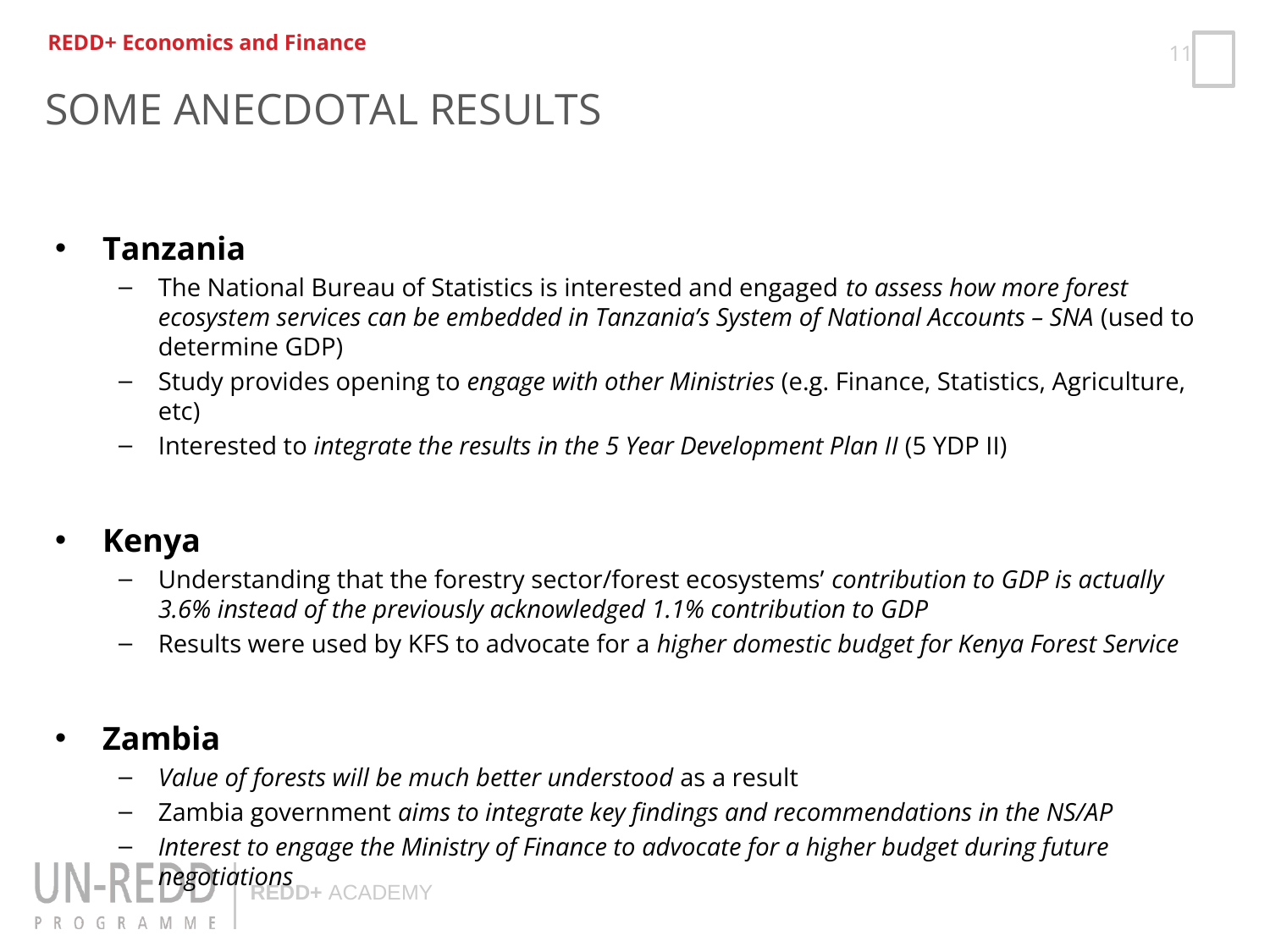

REDD+ Economics and Finance
SOME ANECDOTAL RESULTS
Tanzania
The National Bureau of Statistics is interested and engaged to assess how more forest ecosystem services can be embedded in Tanzania’s System of National Accounts – SNA (used to determine GDP)
Study provides opening to engage with other Ministries (e.g. Finance, Statistics, Agriculture, etc)
Interested to integrate the results in the 5 Year Development Plan II (5 YDP II)

Kenya
Understanding that the forestry sector/forest ecosystems’ contribution to GDP is actually 3.6% instead of the previously acknowledged 1.1% contribution to GDP
Results were used by KFS to advocate for a higher domestic budget for Kenya Forest Service

Zambia
Value of forests will be much better understood as a result
Zambia government aims to integrate key findings and recommendations in the NS/AP
Interest to engage the Ministry of Finance to advocate for a higher budget during future negotiations